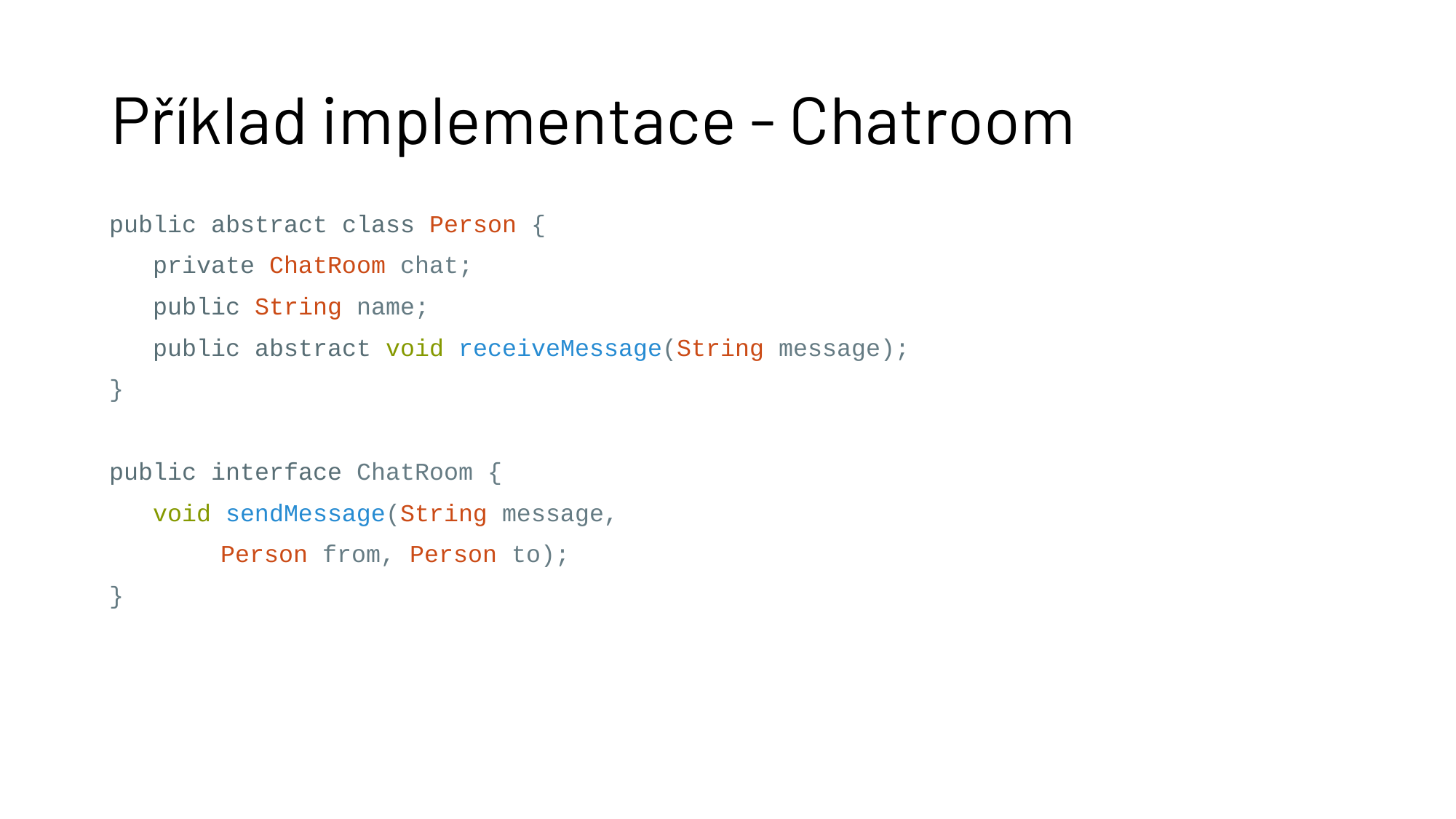

# Příklad implementace - Chatroom
public abstract class Person {
   private ChatRoom chat;
   public String name;
   public abstract void receiveMessage(String message);
}

public interface ChatRoom {
   void sendMessage(String message,
     Person from, Person to);
}